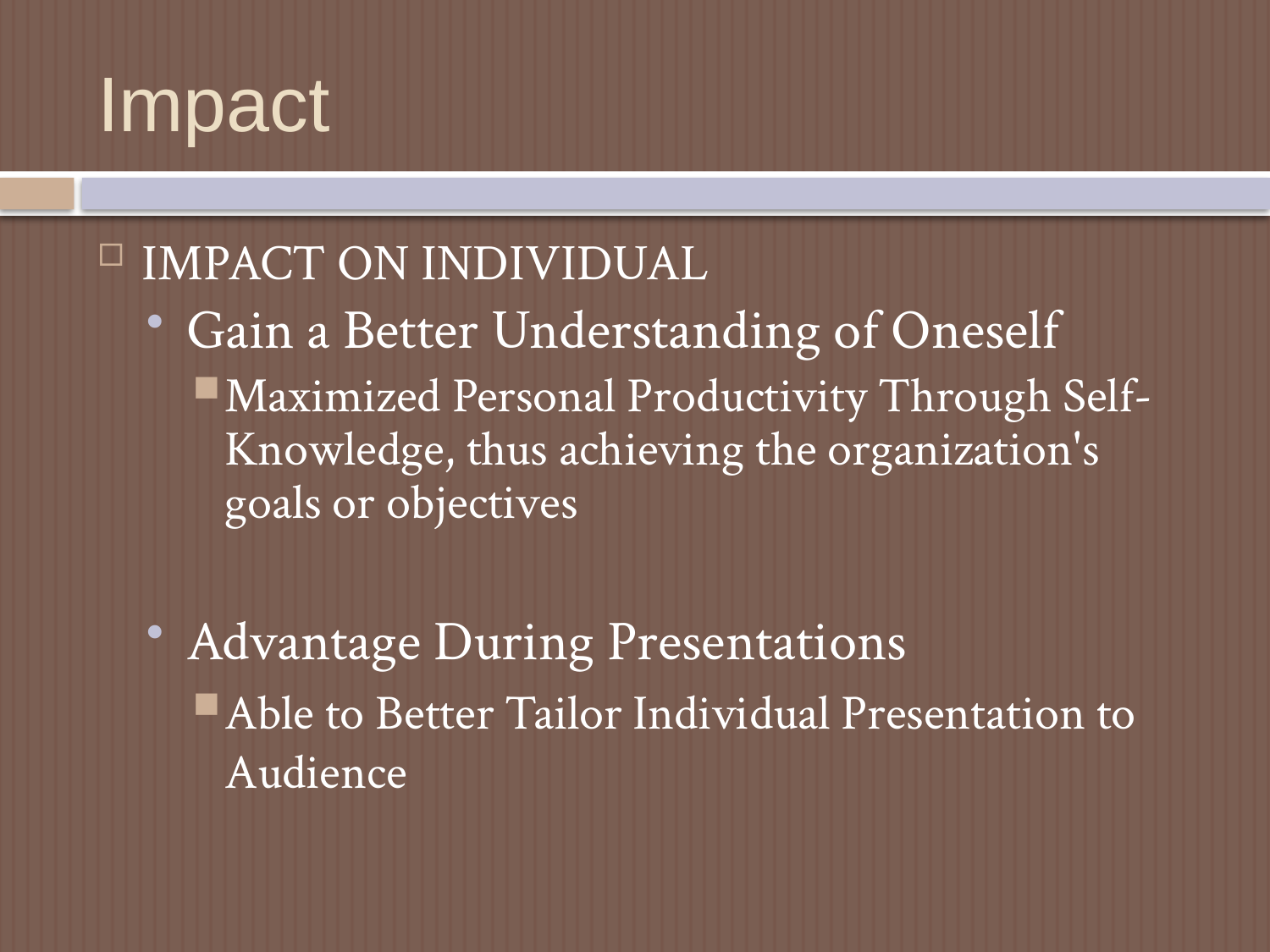

# Impact
IMPACT ON INDIVIDUAL
Gain a Better Understanding of Oneself
Maximized Personal Productivity Through Self-Knowledge, thus achieving the organization's goals or objectives

Advantage During Presentations
Able to Better Tailor Individual Presentation to Audience